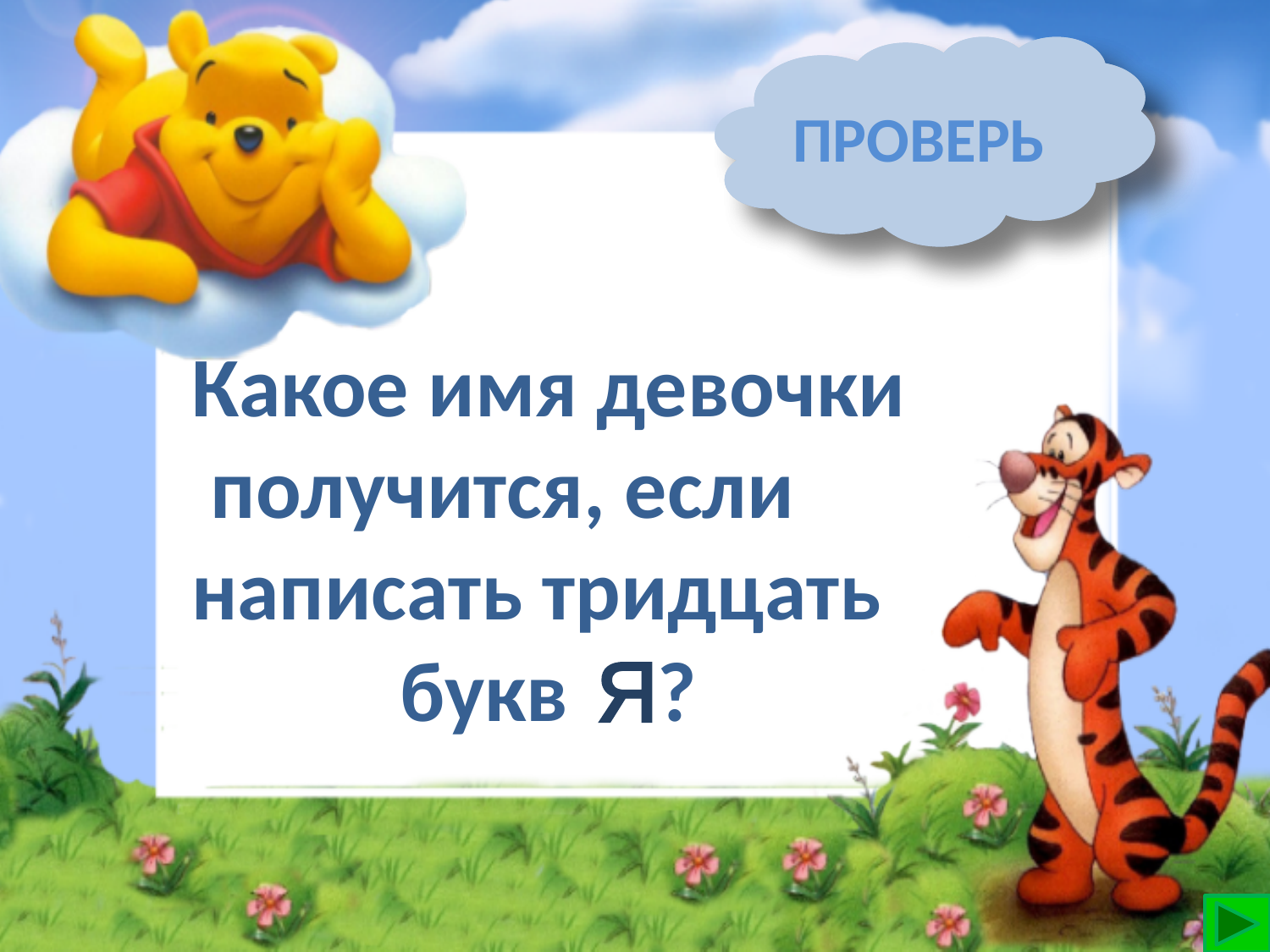

30Я
ПРОВЕРЬ
Какое имя девочки
 получится, если
написать тридцать
букв Я?